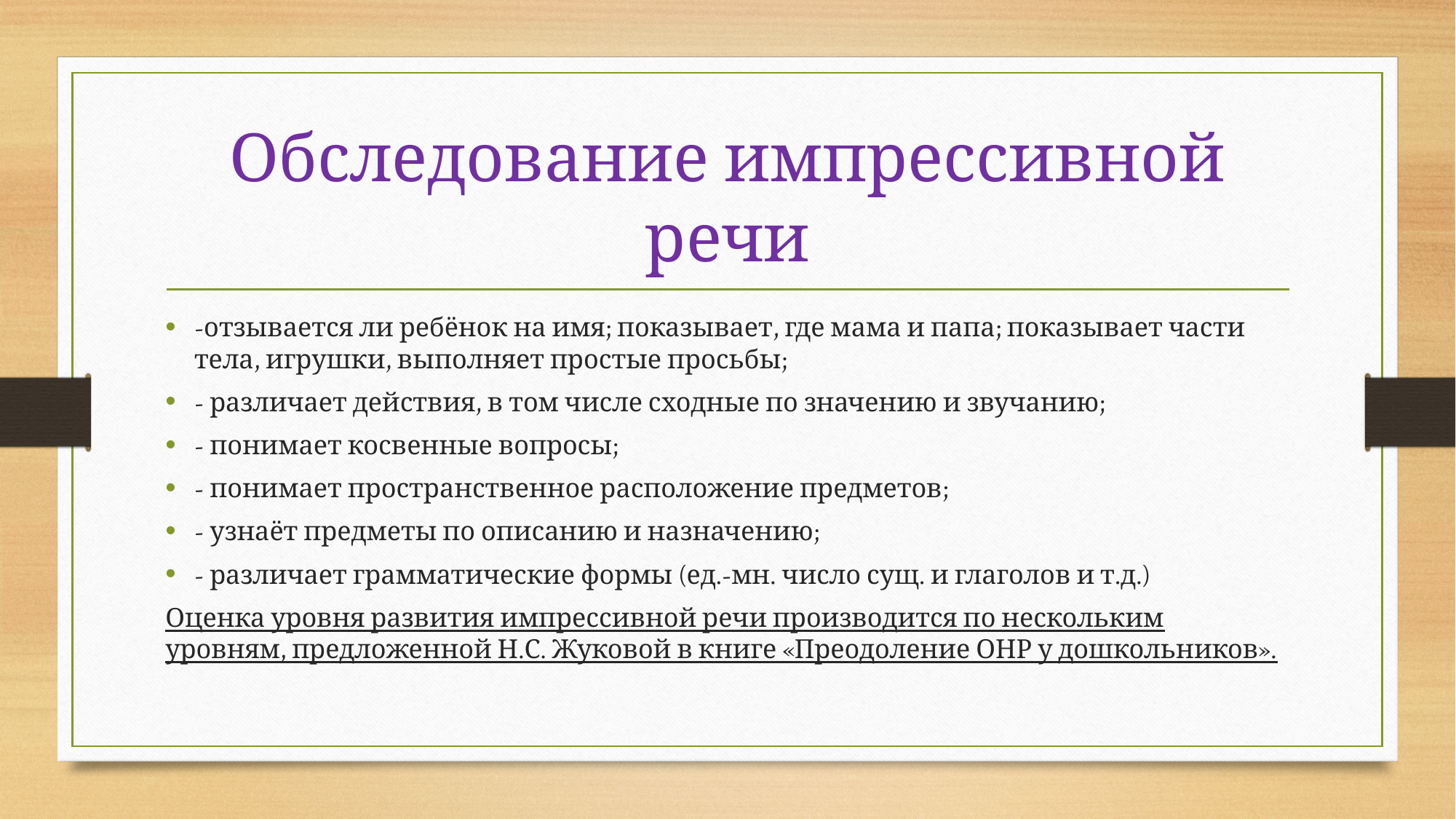

# Обследование импрессивной речи
-отзывается ли ребёнок на имя; показывает, где мама и папа; показывает части тела, игрушки, выполняет простые просьбы;
- различает действия, в том числе сходные по значению и звучанию;
- понимает косвенные вопросы;
- понимает пространственное расположение предметов;
- узнаёт предметы по описанию и назначению;
- различает грамматические формы (ед.-мн. число сущ. и глаголов и т.д.)
Оценка уровня развития импрессивной речи производится по нескольким уровням, предложенной Н.С. Жуковой в книге «Преодоление ОНР у дошкольников».